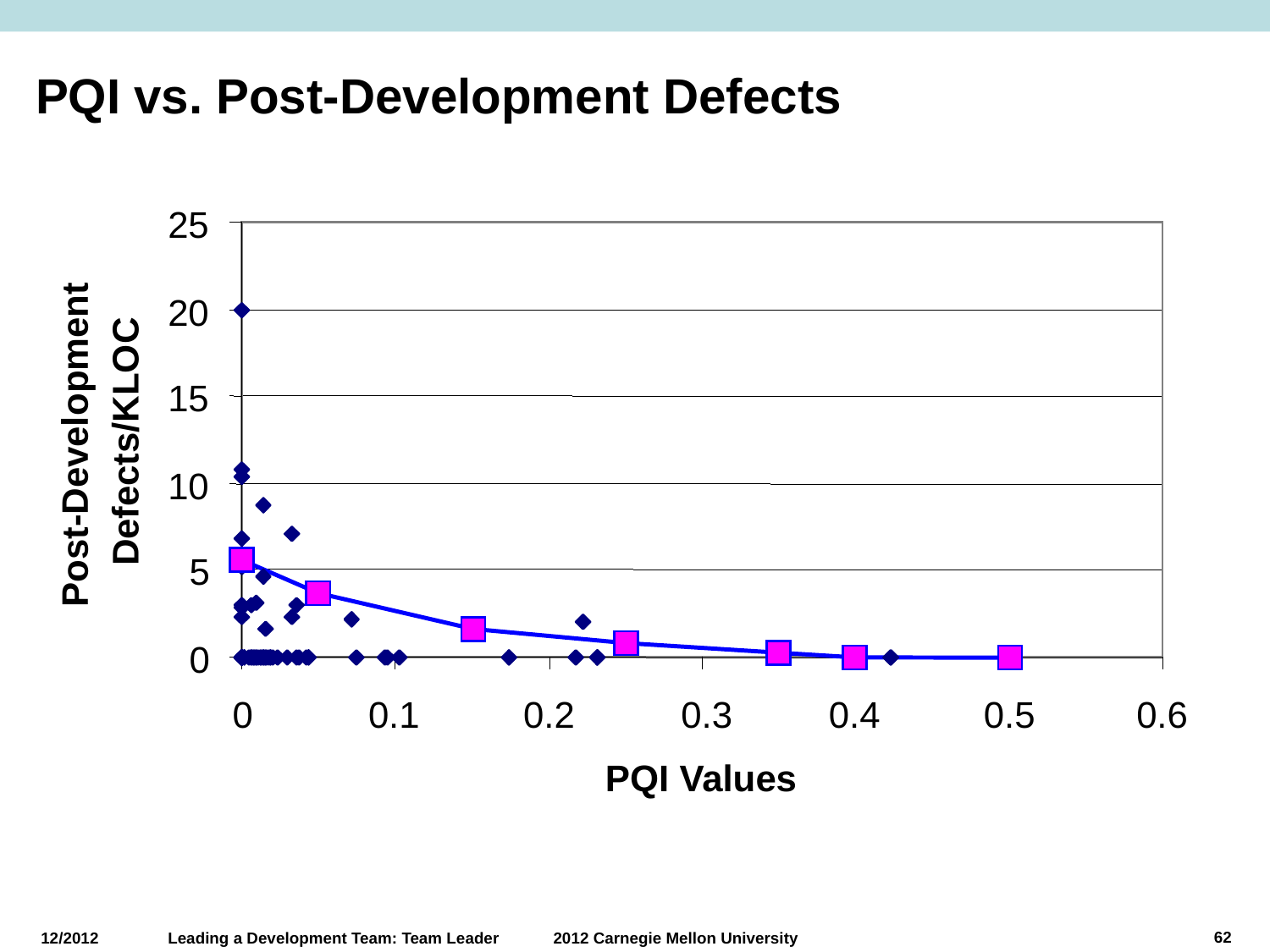

# PQI vs. Post-Development Defects
25

20

15

Post-Development
Defects/KLOC
10

5

0

0
0.1
0.2
0.3
0.4
0.5
0.6
PQI Values